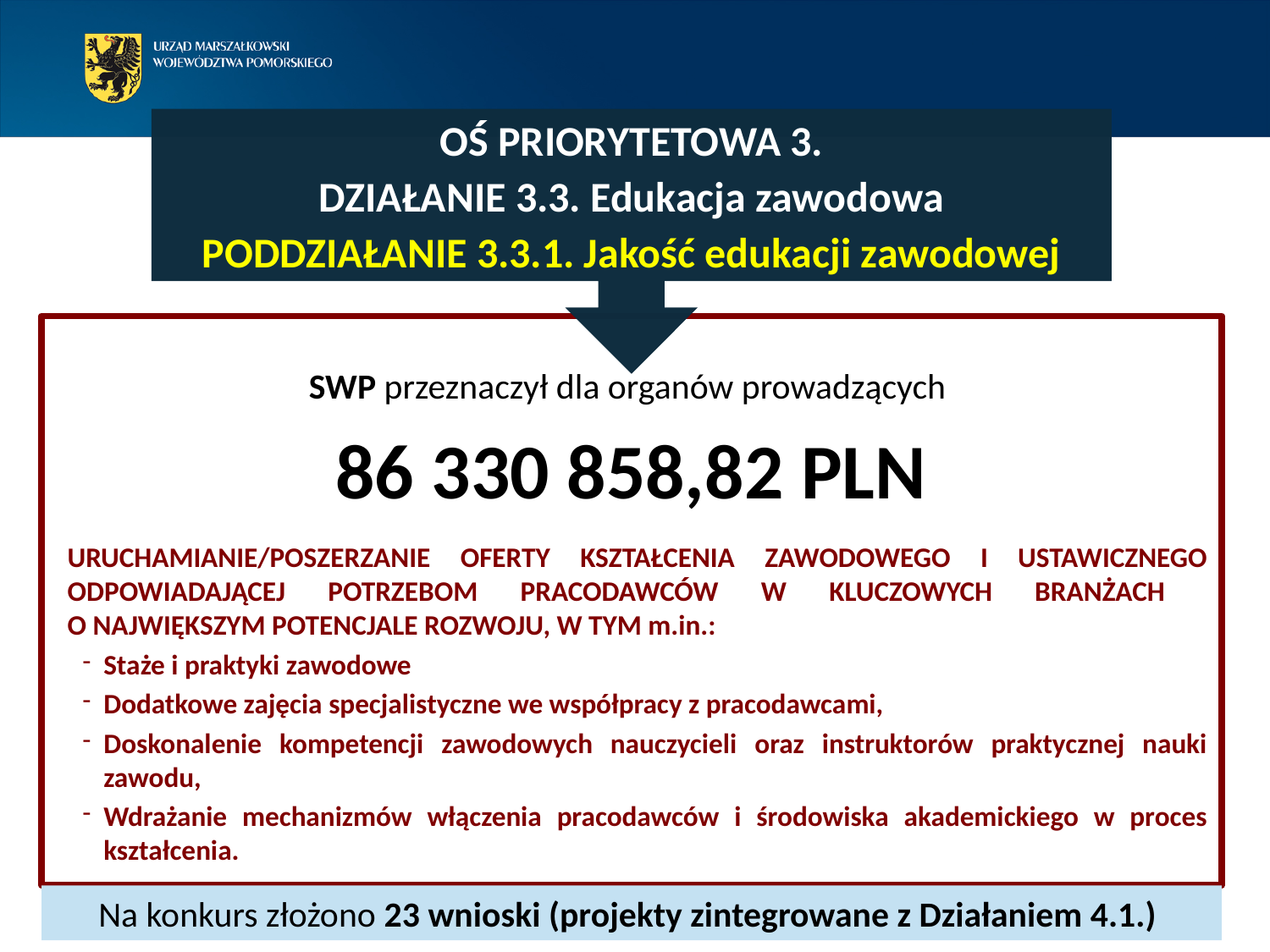

OŚ PRIORYTETOWA 3.
DZIAŁANIE 3.3. Edukacja zawodowa
PODDZIAŁANIE 3.3.1. Jakość edukacji zawodowej

SWP przeznaczył dla organów prowadzących
86 330 858,82 PLN

URUCHAMIANIE/POSZERZANIE OFERTY KSZTAŁCENIA ZAWODOWEGO I USTAWICZNEGO ODPOWIADAJĄCEJ POTRZEBOM PRACODAWCÓW W KLUCZOWYCH BRANŻACH
O NAJWIĘKSZYM POTENCJALE ROZWOJU, W TYM m.in.:
Staże i praktyki zawodowe
Dodatkowe zajęcia specjalistyczne we współpracy z pracodawcami,
Doskonalenie kompetencji zawodowych nauczycieli oraz instruktorów praktycznej nauki zawodu,
Wdrażanie mechanizmów włączenia pracodawców i środowiska akademickiego w proces kształcenia.

Na konkurs złożono 23 wnioski (projekty zintegrowane z Działaniem 4.1.)